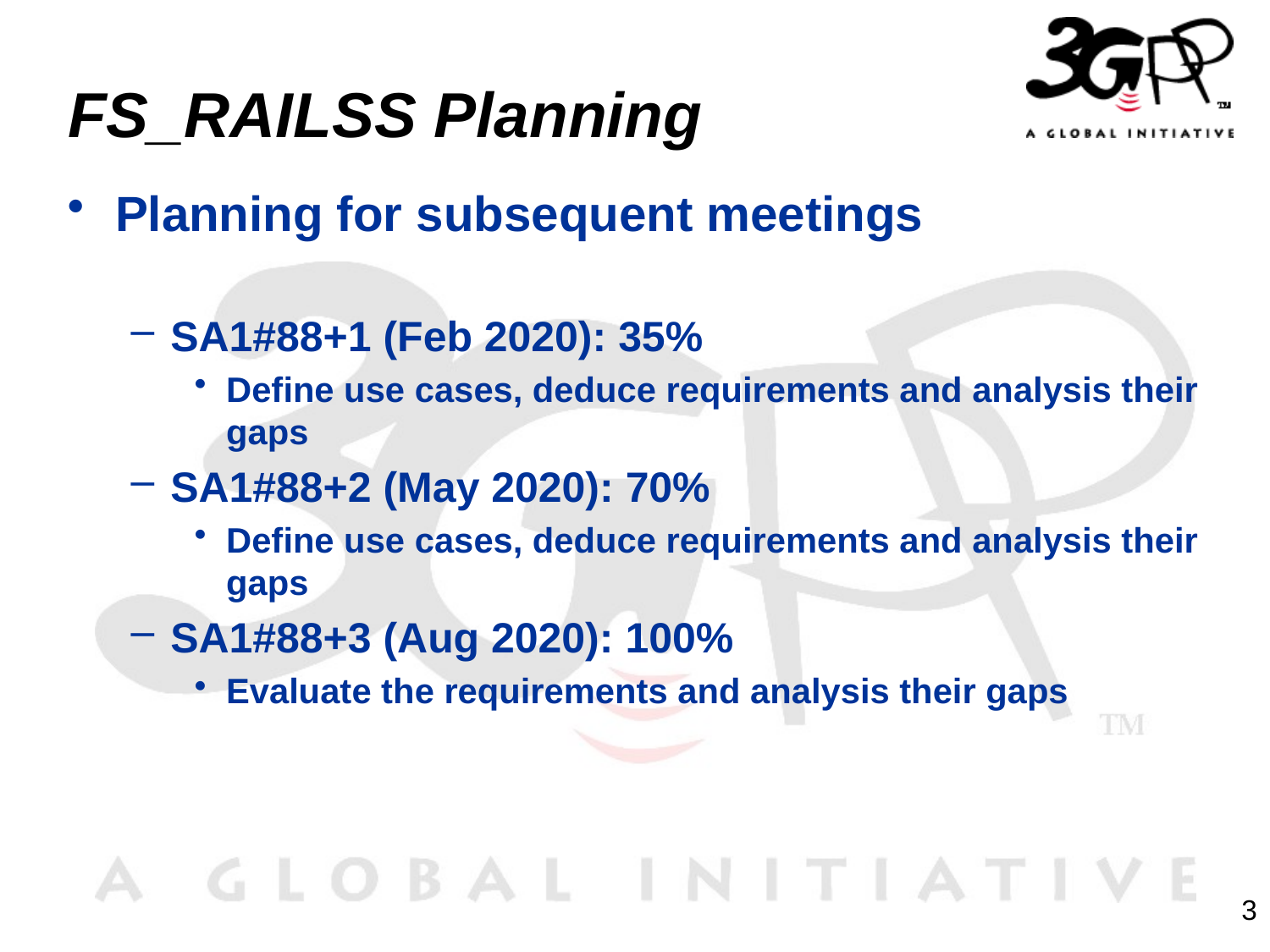

# FS_RAILSS Planning
Planning for subsequent meetings

SA1#88+1 (Feb 2020): 35%
Define use cases, deduce requirements and analysis their gaps
SA1#88+2 (May 2020): 70%
Define use cases, deduce requirements and analysis their gaps
SA1#88+3 (Aug 2020): 100%
Evaluate the requirements and analysis their gaps
3